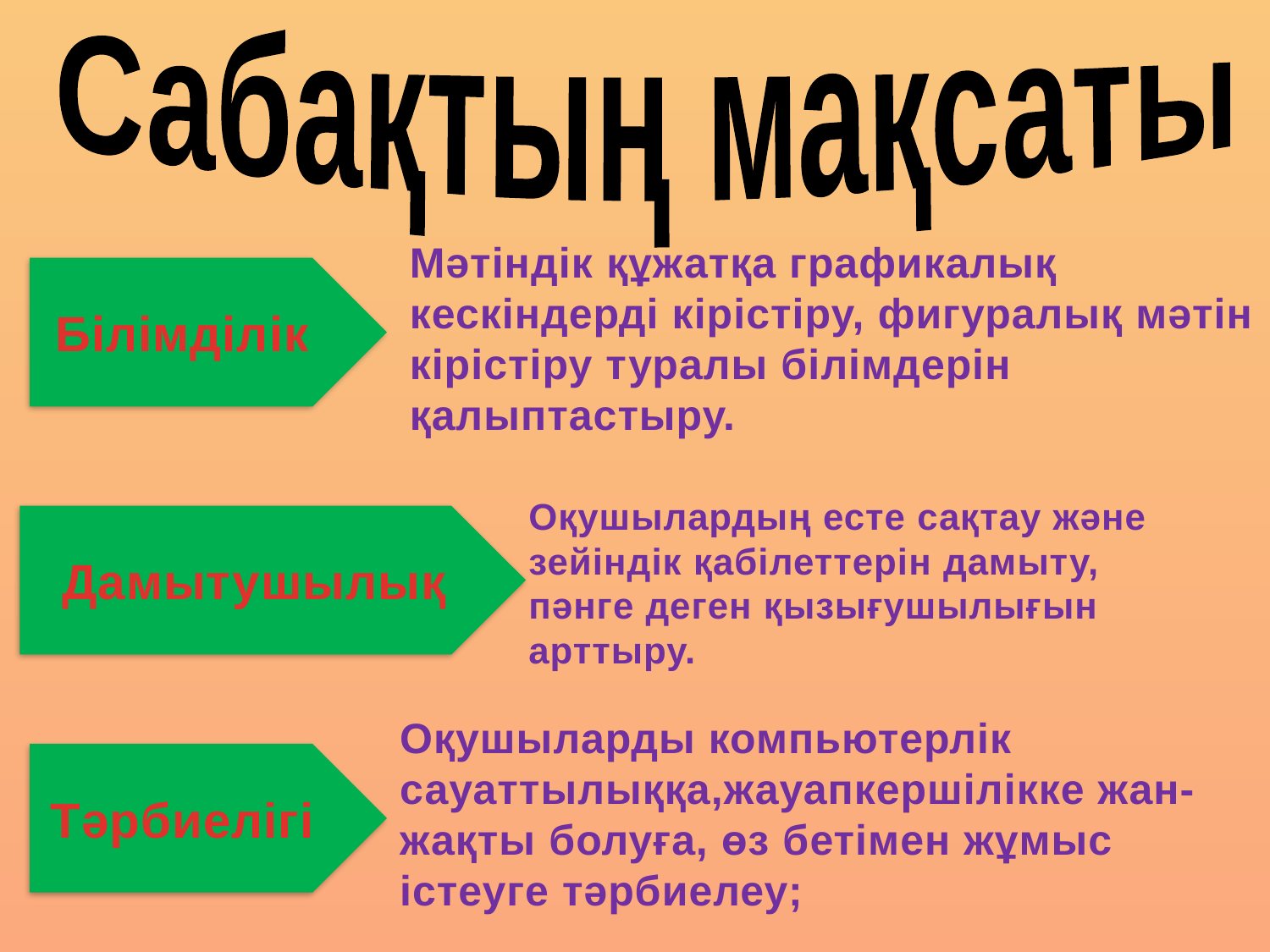

Сабақтың мақсаты
Мәтіндік құжатқа графикалық кескіндерді кірістіру, фигуралық мәтін кірістіру туралы білімдерін қалыптастыру.
Білімділік
Оқушылардың есте сақтау және зейіндік қабілеттерін дамыту,
пәнге деген қызығушылығын арттыру.
Дамытушылық
Оқушыларды компьютерлік сауаттылыққа,жауапкершілікке жан-жақты болуға, өз бетімен жұмыс істеуге тәрбиелеу;
Тәрбиелігі